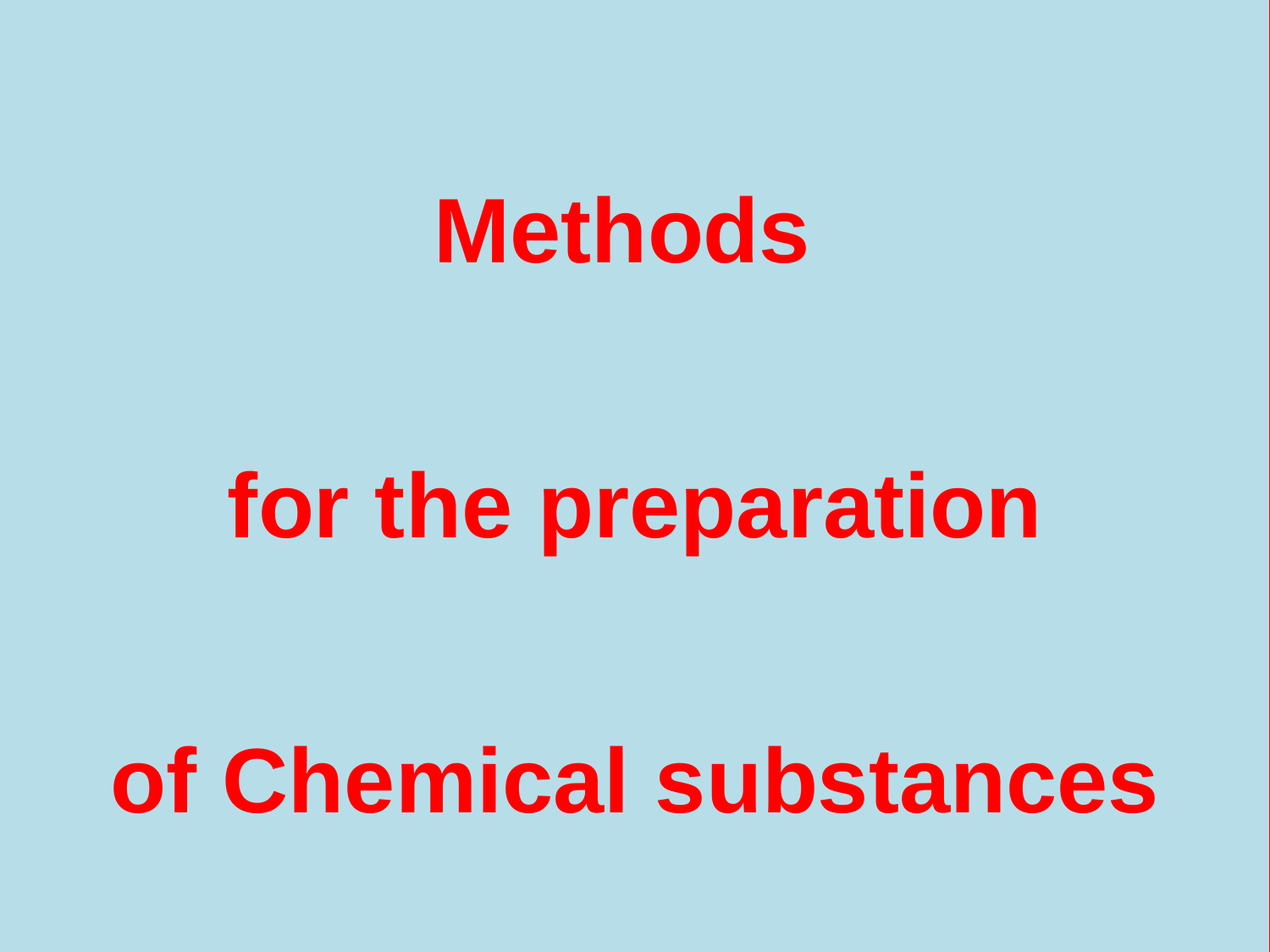

Methods
for the preparation
of Chemical substances